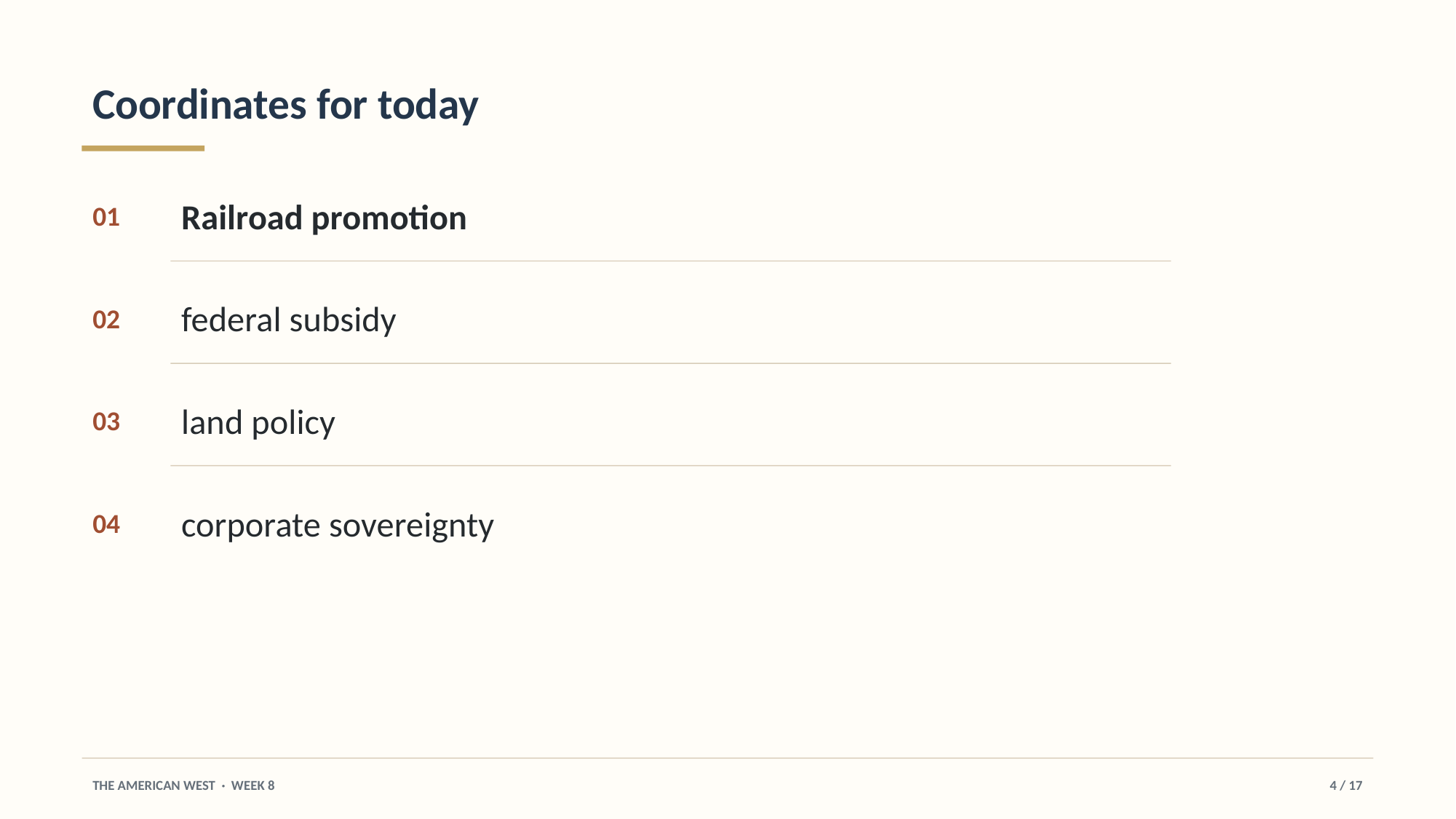

Coordinates for today

Railroad promotion
01

federal subsidy
02

land policy
03

corporate sovereignty
04

THE AMERICAN WEST  ·  WEEK 8
4 / 17